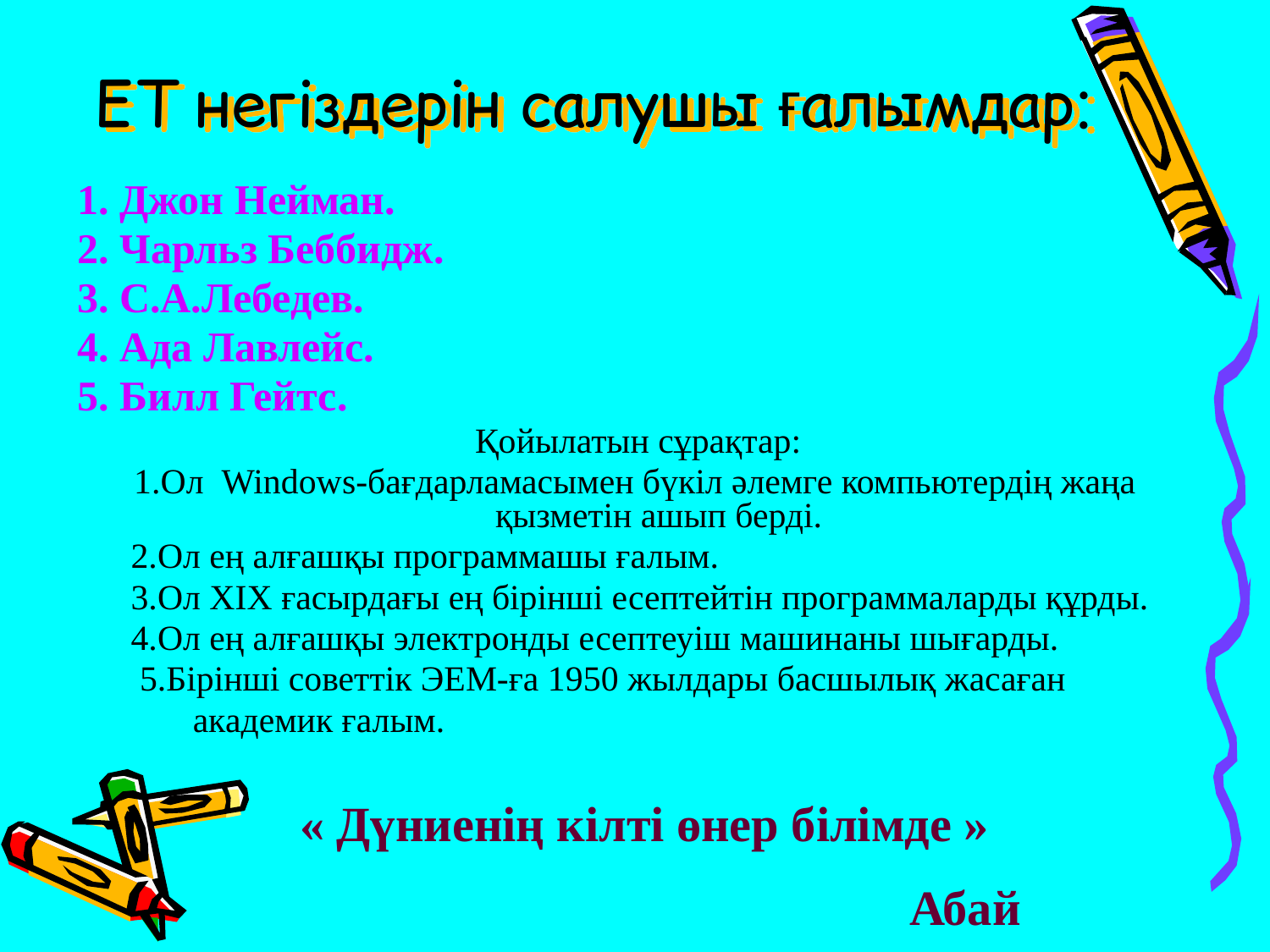

# ЕТ негіздерін салушы ғалымдар:
1. Джон Нейман.
2. Чарльз Беббидж.
3. С.А.Лебедев.
4. Ада Лавлейс.
5. Билл Гейтс.
 Қойылатын сұрақтар:
1.Ол  Windows-бағдарламасымен бүкіл әлемге компьютердің жаңа қызметін ашып берді.
      2.Ол ең алғашқы программашы ғалым.
      3.Ол XIX ғасырдағы ең бірінші есептейтін программаларды құрды.
      4.Ол ең алғашқы электронды есептеуіш машинаны шығарды.
       5.Бірінші советтік ЭЕМ-ға 1950 жылдары басшылық жасаған
             академик ғалым.

 « Дүниенің кілті өнер білімде »
                                                     Абай